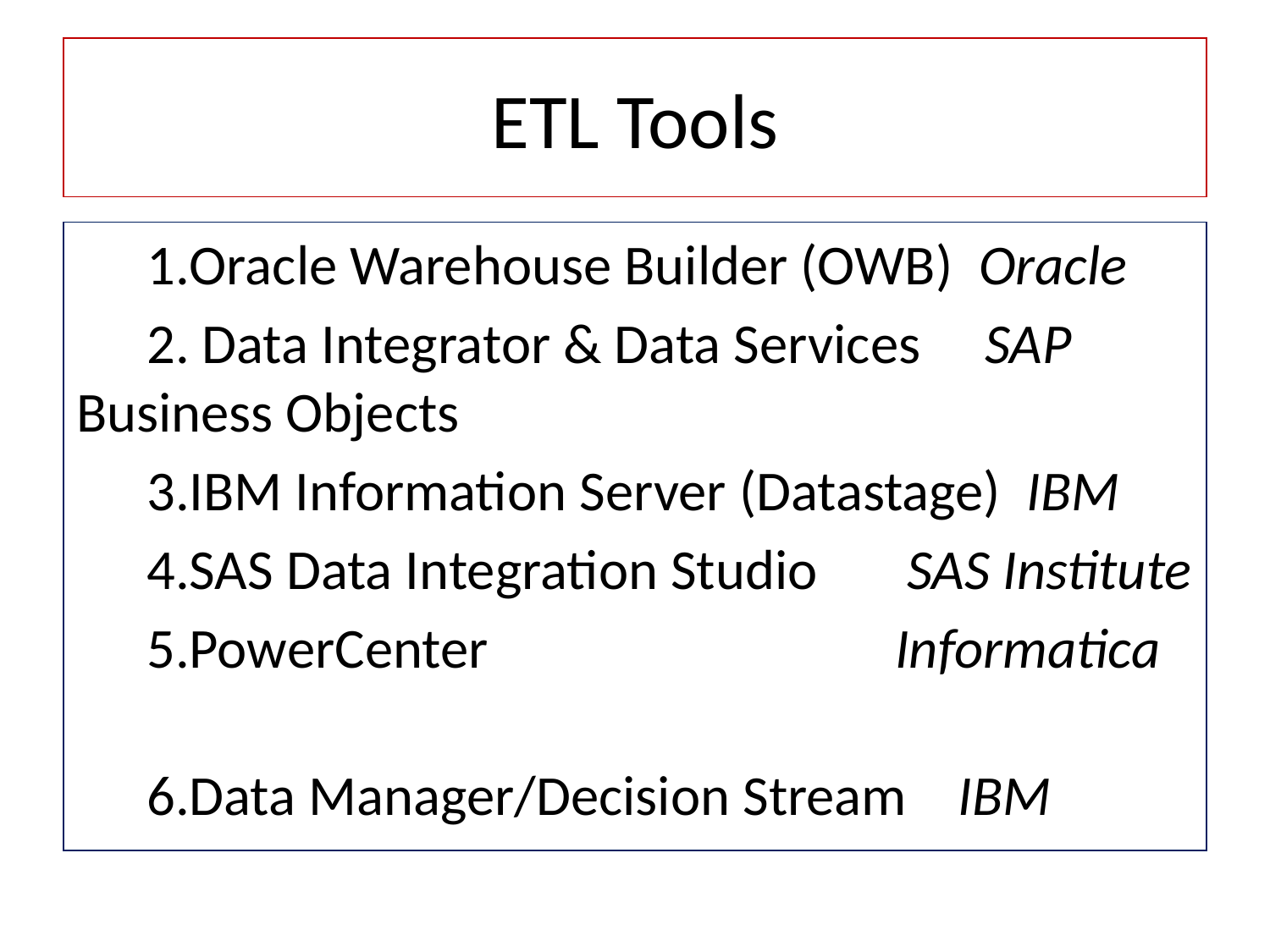

# ETL Tools
Oracle Warehouse Builder (OWB)  Oracle
 Data Integrator & Data Services     SAP Business Objects
IBM Information Server (Datastage)  IBM
SAS Data Integration Studio       SAS Institute
PowerCenter                                Informatica
Data Manager/Decision Stream    IBM